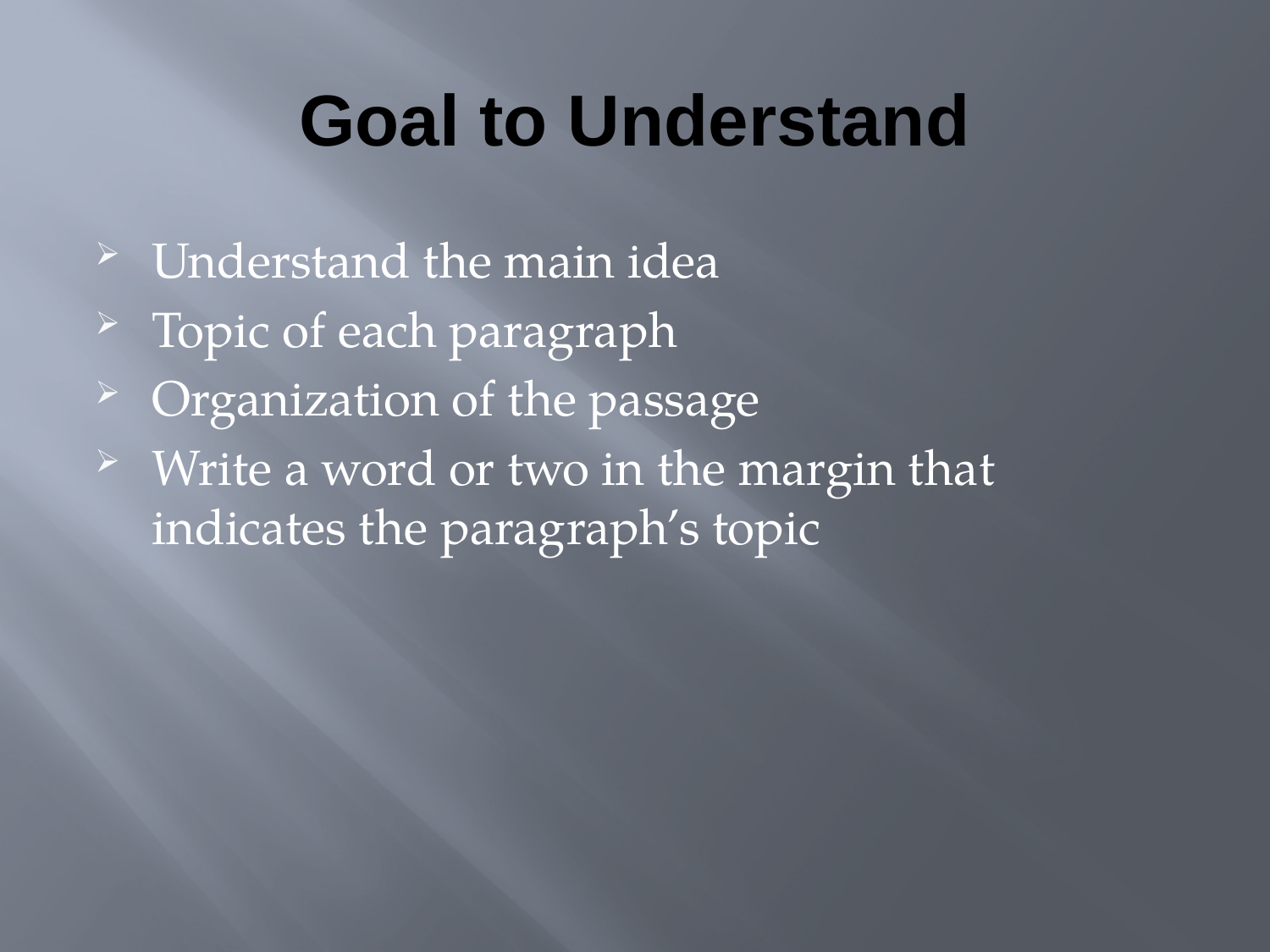

# Goal to Understand
Understand the main idea
Topic of each paragraph
Organization of the passage
Write a word or two in the margin that indicates the paragraph’s topic